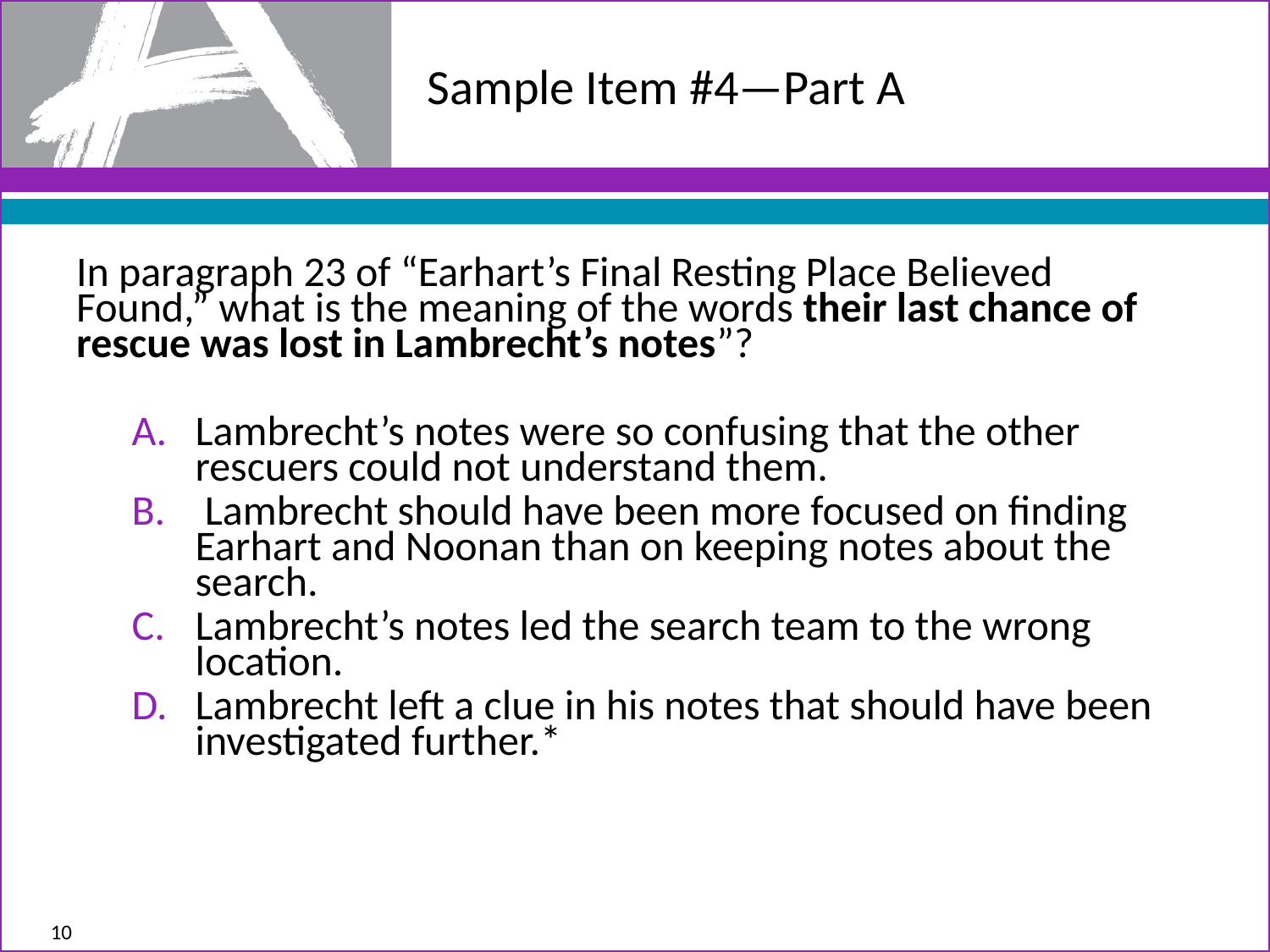

# Sample Item #4—Part A

In paragraph 23 of “Earhart’s Final Resting Place Believed Found,” what is the meaning of the words their last chance of rescue was lost in Lambrecht’s notes”?

Lambrecht’s notes were so confusing that the other rescuers could not understand them.
 Lambrecht should have been more focused on finding Earhart and Noonan than on keeping notes about the search.
Lambrecht’s notes led the search team to the wrong location.
Lambrecht left a clue in his notes that should have been investigated further.*

10